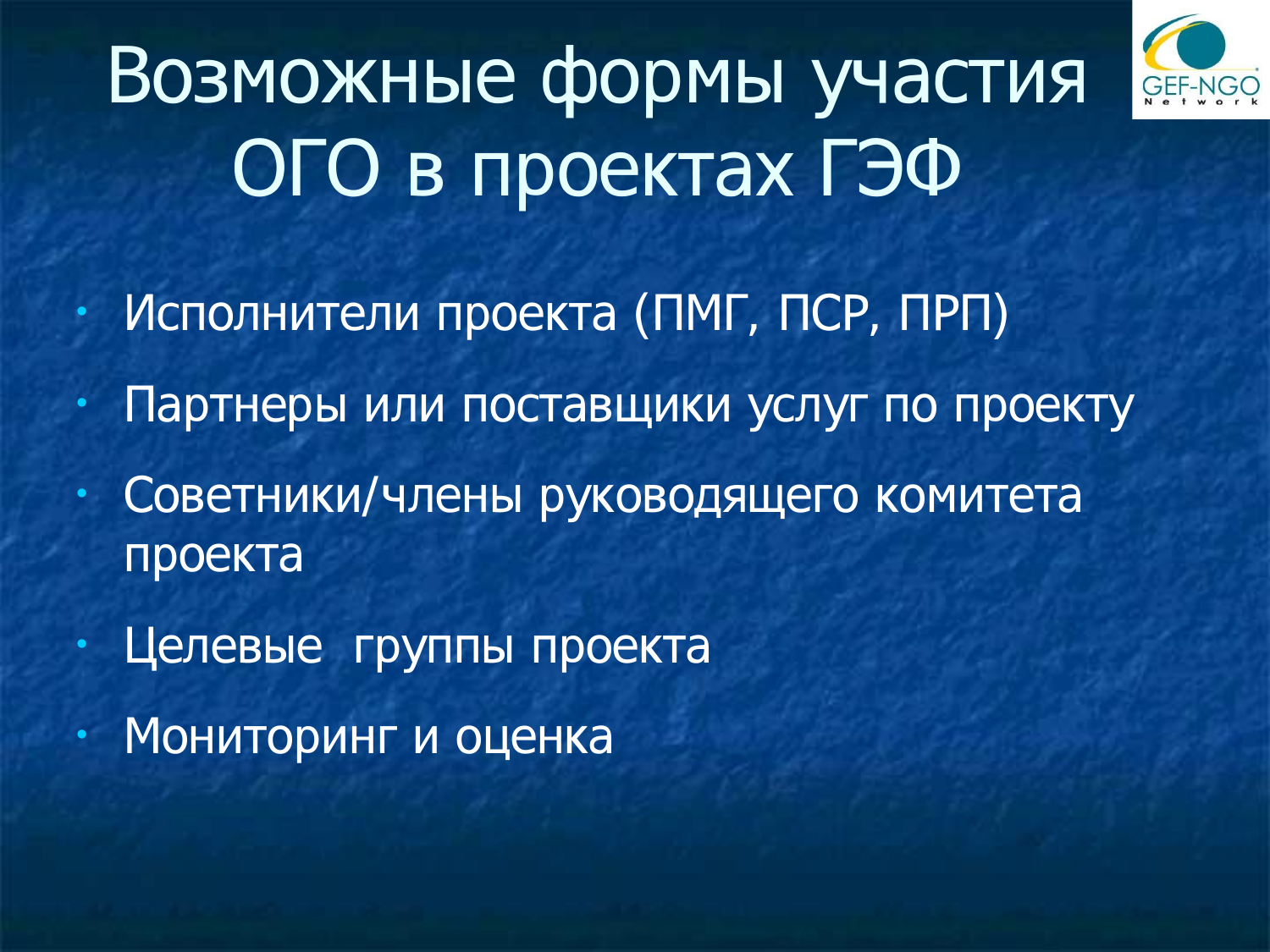

# Возможные формы участия ОГО в проектах ГЭФ
Исполнители проекта (ПМГ, ПСР, ПРП)
Партнеры или поставщики услуг по проекту
Советники/члены руководящего комитета проекта
Целевые  группы проекта
Мониторинг и оценка